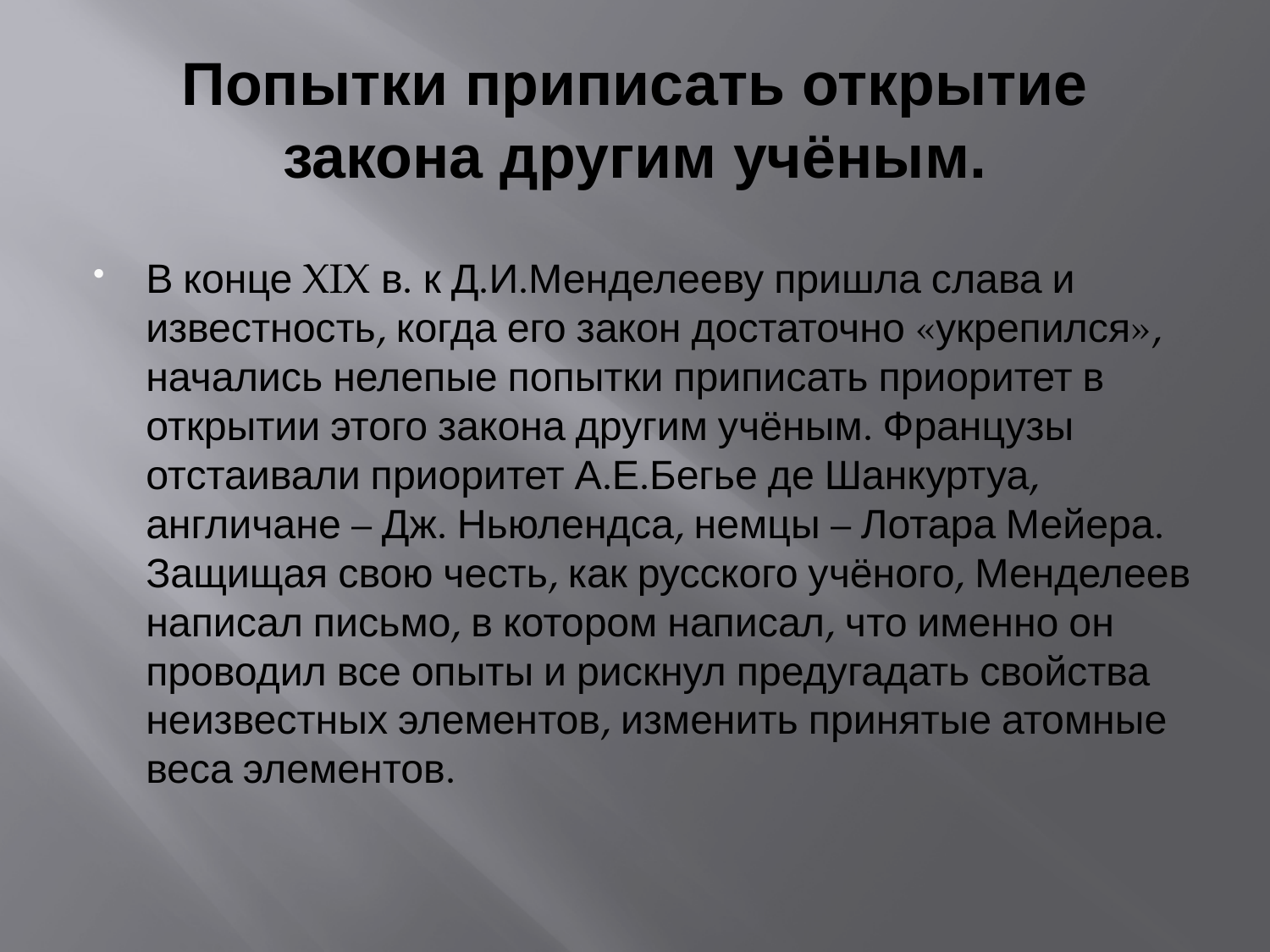

# Попытки приписать открытие закона другим учёным.
В конце XIX в. к Д.И.Менделееву пришла слава и известность, когда его закон достаточно «укрепился», начались нелепые попытки приписать приоритет в открытии этого закона другим учёным. Французы отстаивали приоритет А.Е.Бегье де Шанкуртуа, англичане – Дж. Ньюлендса, немцы – Лотара Мейера. Защищая свою честь, как русского учёного, Менделеев написал письмо, в котором написал, что именно он проводил все опыты и рискнул предугадать свойства неизвестных элементов, изменить принятые атомные веса элементов.